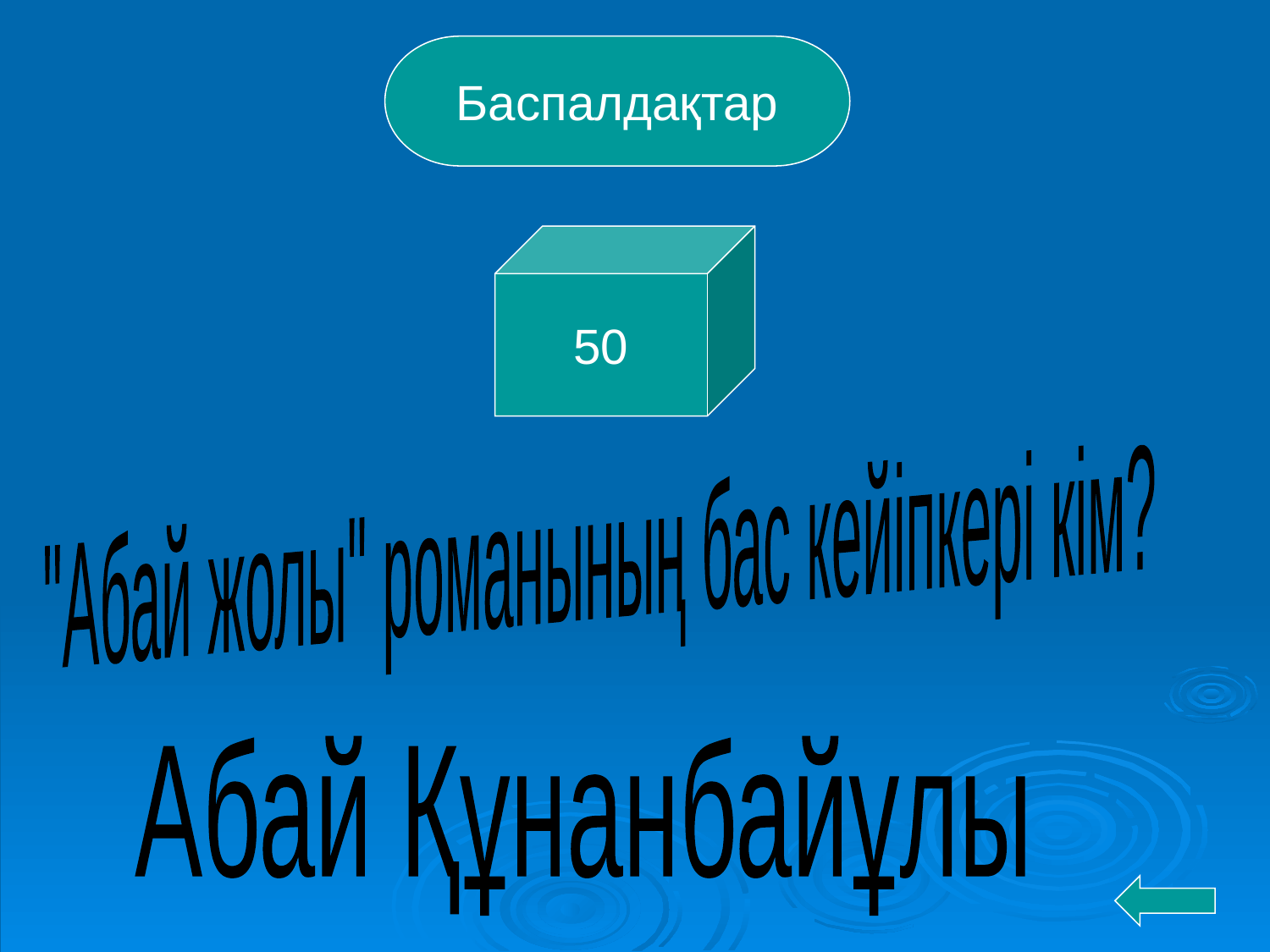

Баспалдақтар
50
"Абай жолы" романының бас кейіпкері кім?
Абай Құнанбайұлы